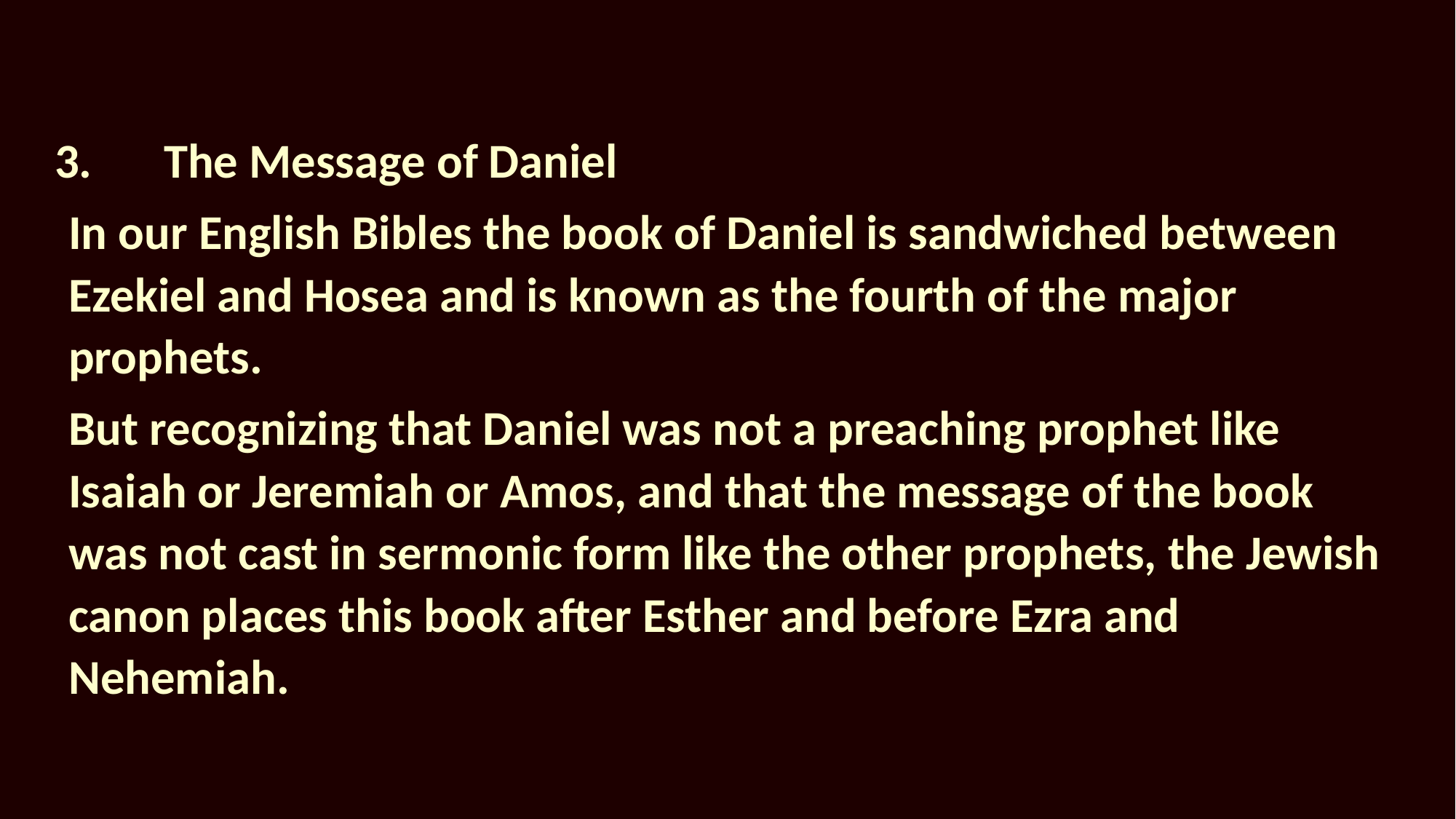

3.	The Message of Daniel
In our English Bibles the book of Daniel is sandwiched between Ezekiel and Hosea and is known as the fourth of the major prophets.
But recognizing that Daniel was not a preaching prophet like Isaiah or Jeremiah or Amos, and that the message of the book was not cast in sermonic form like the other prophets, the Jewish canon places this book after Esther and before Ezra and Nehemiah.